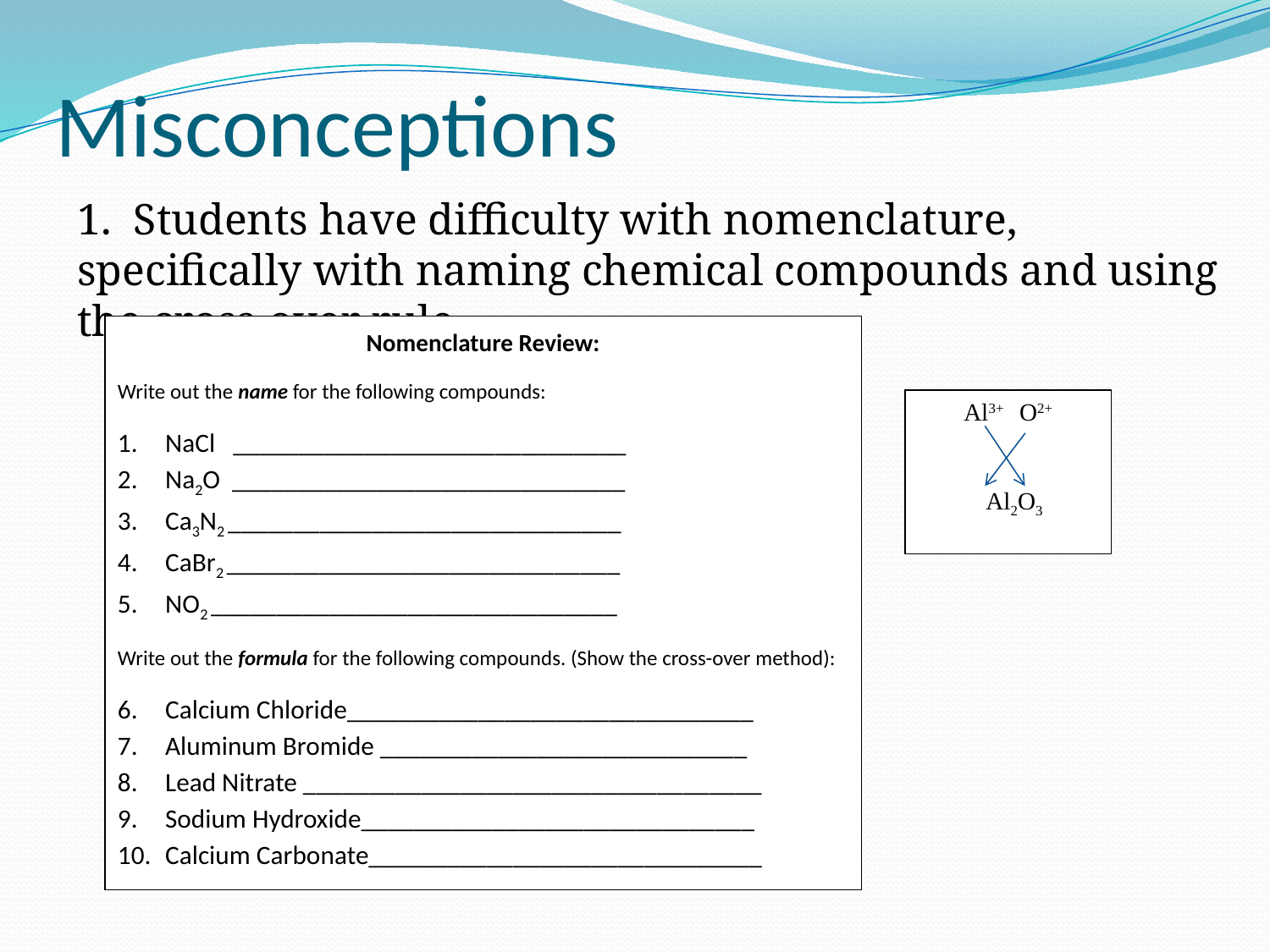

# Misconceptions
1.  Students have difficulty with nomenclature, specifically with naming chemical compounds and using the cross-over rule.

Nomenclature Review:
Write out the name for the following compounds:
NaCl   ______________________________
Na2O  ______________________________
Ca3N2 ______________________________
CaBr2 ______________________________
NO2 _______________________________
Write out the formula for the following compounds. (Show the cross-over method):
Calcium Chloride_______________________________
Aluminum Bromide ____________________________
Lead Nitrate ___________________________________
Sodium Hydroxide______________________________
Calcium Carbonate______________________________

Al3+   O2+

  Al2O3